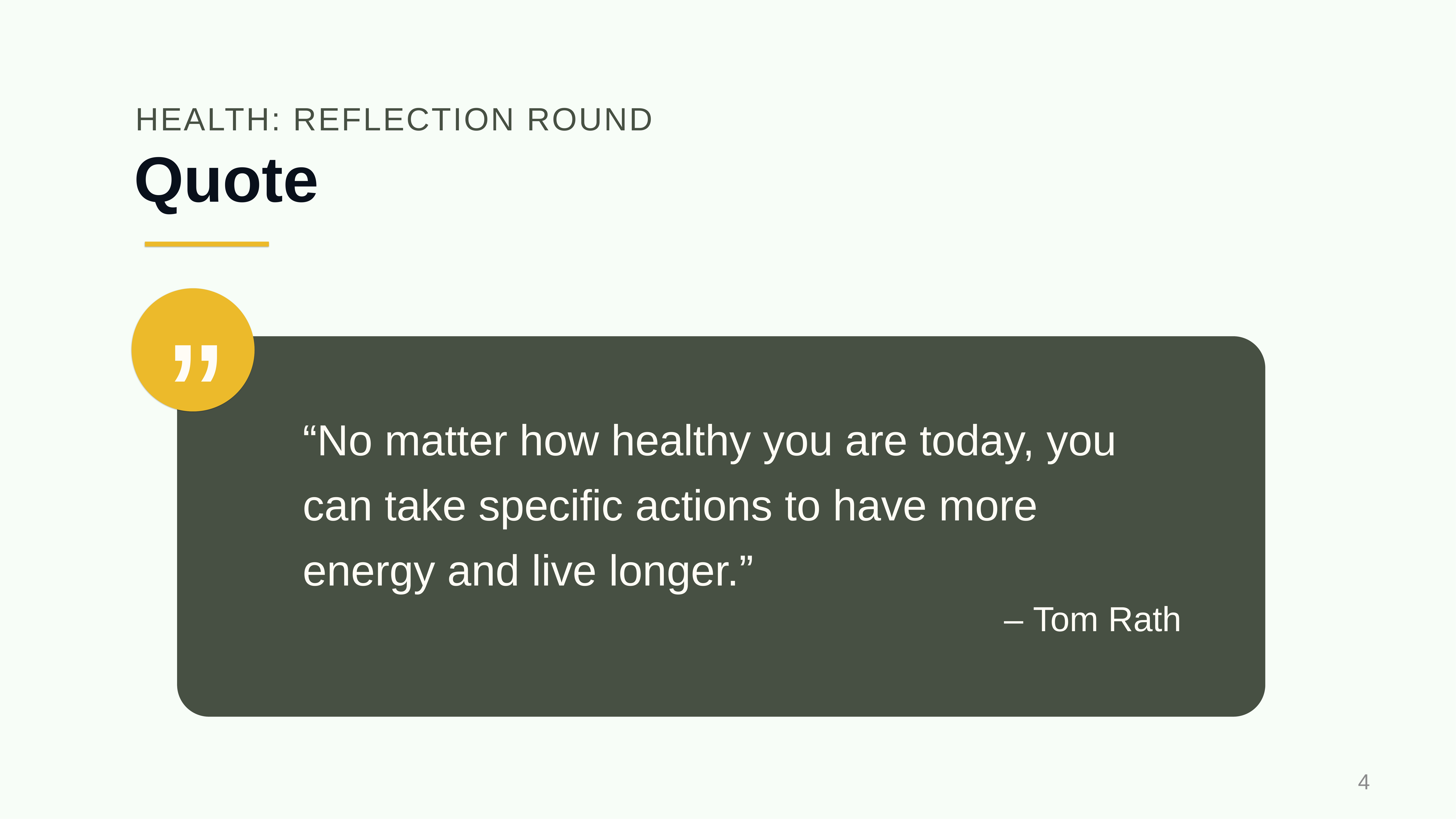

HEALTH: REFLECTION ROUND
# Quote

”

“No matter how healthy you are today, you can take specific actions to have more energy and live longer.”
– Tom Rath
4